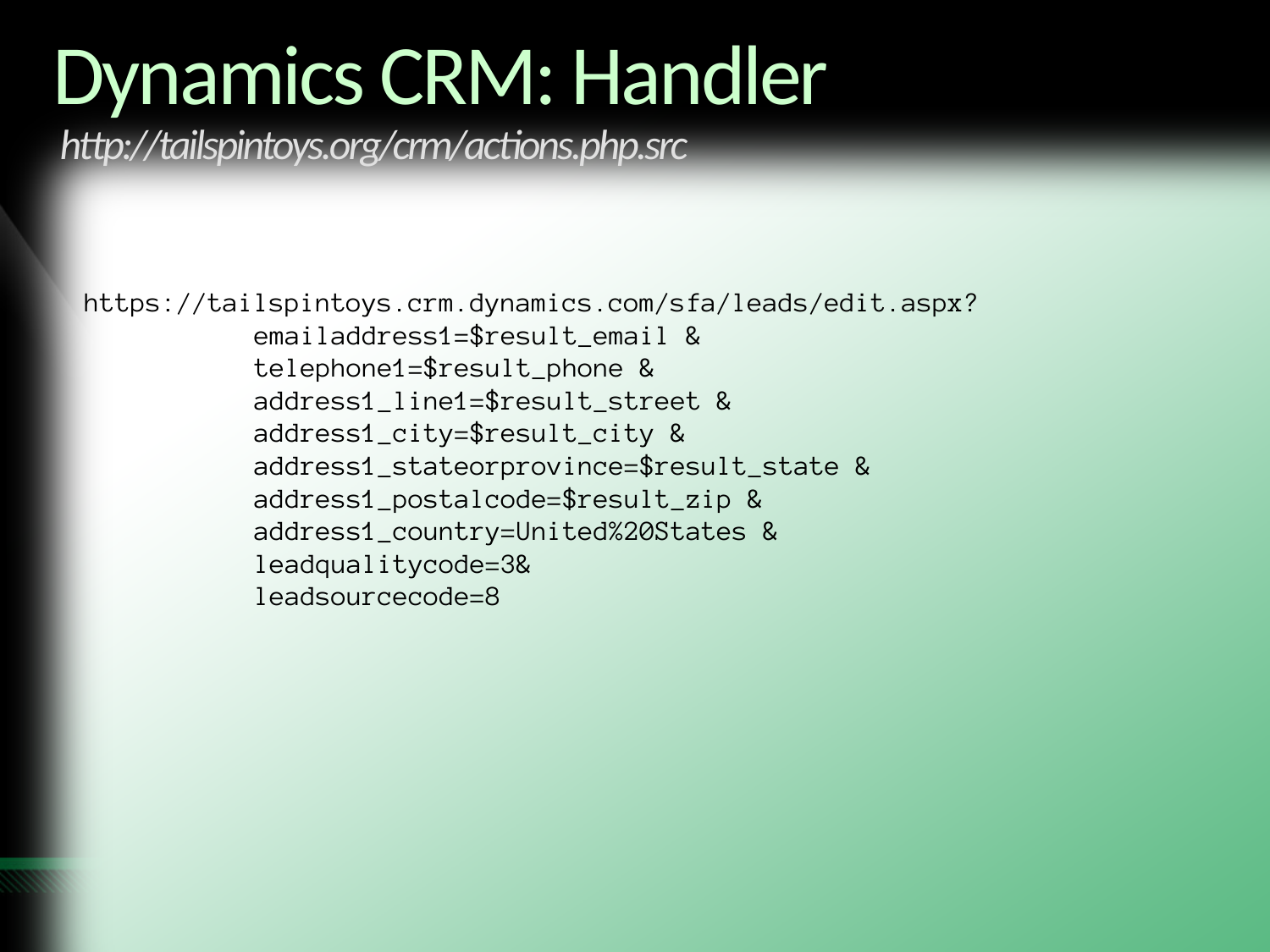

# Dynamics CRM: Handler http://tailspintoys.org/crm/actions.php.src

https://tailspintoys.crm.dynamics.com/sfa/leads/edit.aspx?
           emailaddress1=$result_email &
           telephone1=$result_phone &
           address1_line1=$result_street &
           address1_city=$result_city &
           address1_stateorprovince=$result_state &
           address1_postalcode=$result_zip &
           address1_country=United%20States &
           leadqualitycode=3&
           leadsourcecode=8